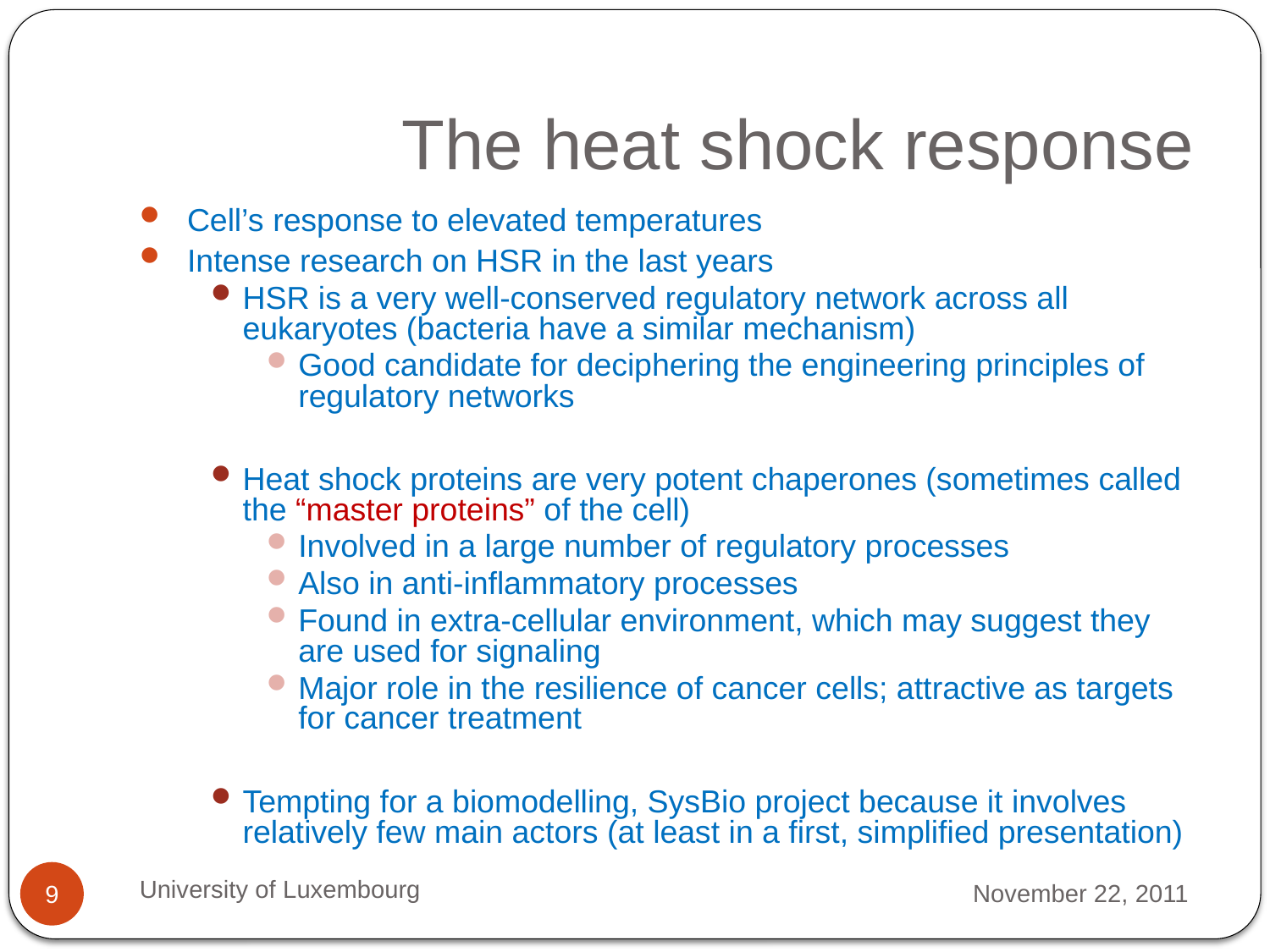

# The heat shock response
Cell’s response to elevated temperatures
Intense research on HSR in the last years
HSR is a very well-conserved regulatory network across all eukaryotes (bacteria have a similar mechanism)
Good candidate for deciphering the engineering principles of regulatory networks

Heat shock proteins are very potent chaperones (sometimes called the “master proteins” of the cell)
Involved in a large number of regulatory processes
Also in anti-inflammatory processes
Found in extra-cellular environment, which may suggest they are used for signaling
Major role in the resilience of cancer cells; attractive as targets for cancer treatment

Tempting for a biomodelling, SysBio project because it involves relatively few main actors (at least in a first, simplified presentation)
University of Luxembourg
November 22, 2011
9